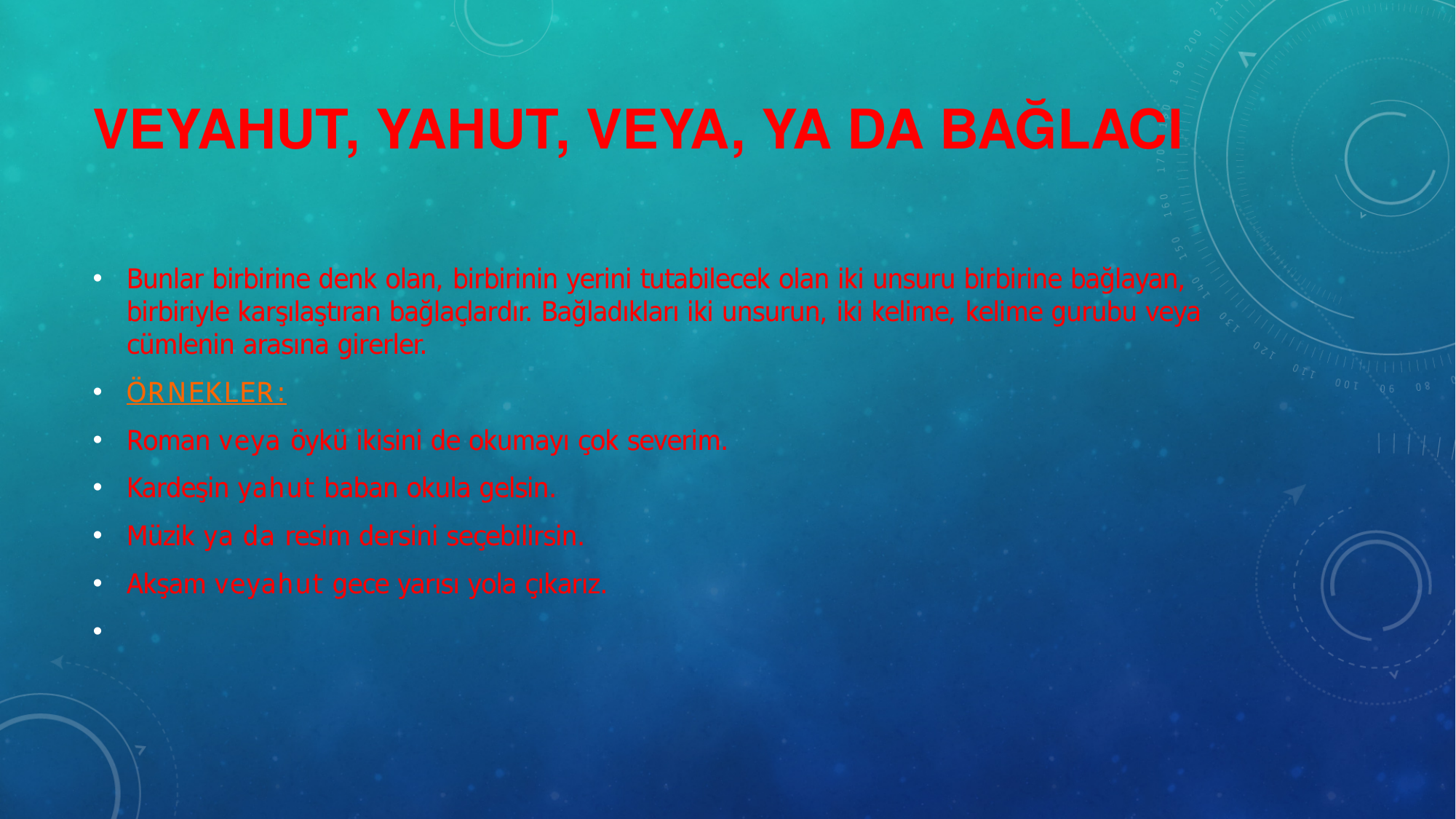

# VEYAHUT, YAHUT, VEYA, YA DA BAĞLACI
Bunlar birbirine denk olan, birbirinin yerini tutabilecek olan iki unsuru birbirine bağlayan, birbiriyle karşılaştıran bağlaçlardır. Bağladıkları iki unsurun, iki kelime, kelime gurubu veya cümlenin arasına girerler.
ÖRNEKLER:
Roman veya öykü ikisini de okumayı çok severim.
Kardeşin yahut baban okula gelsin.
Müzik ya da resim dersini seçebilirsin.
Akşam veyahut gece yarısı yola çıkarız.